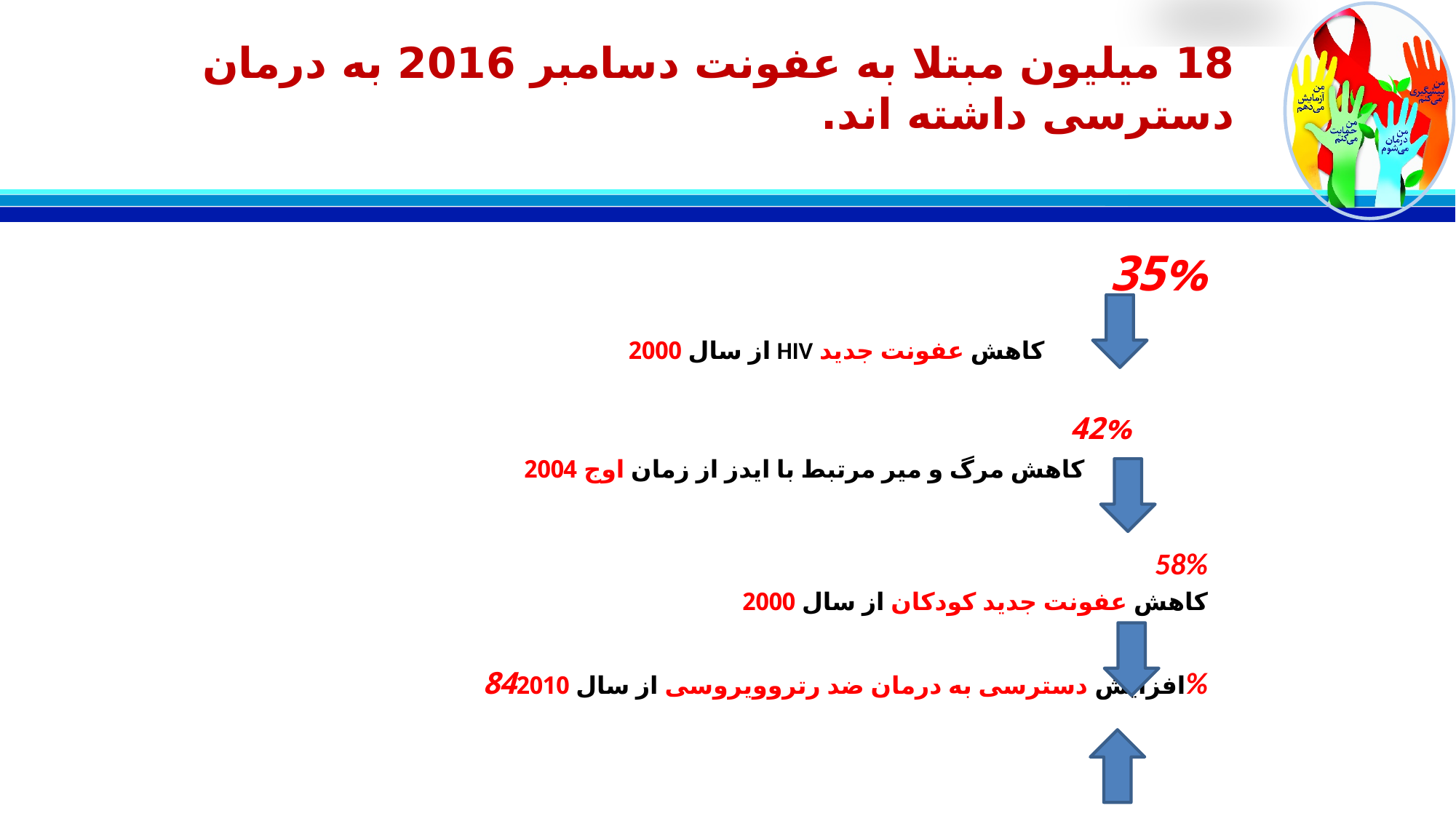

# 18 میلیون مبتلا به عفونت دسامبر 2016 به درمان دسترسی داشته اند.

35%
             کاهش عفونت جدید HIV از سال 2000

            42%
                  کاهش مرگ و میر مرتبط با ایدز از زمان اوج 2004

      58%
                     کاهش عفونت جدید کودکان از سال 2000

         افزایش دسترسی به درمان ضد رتروویروسی از سال 201084%